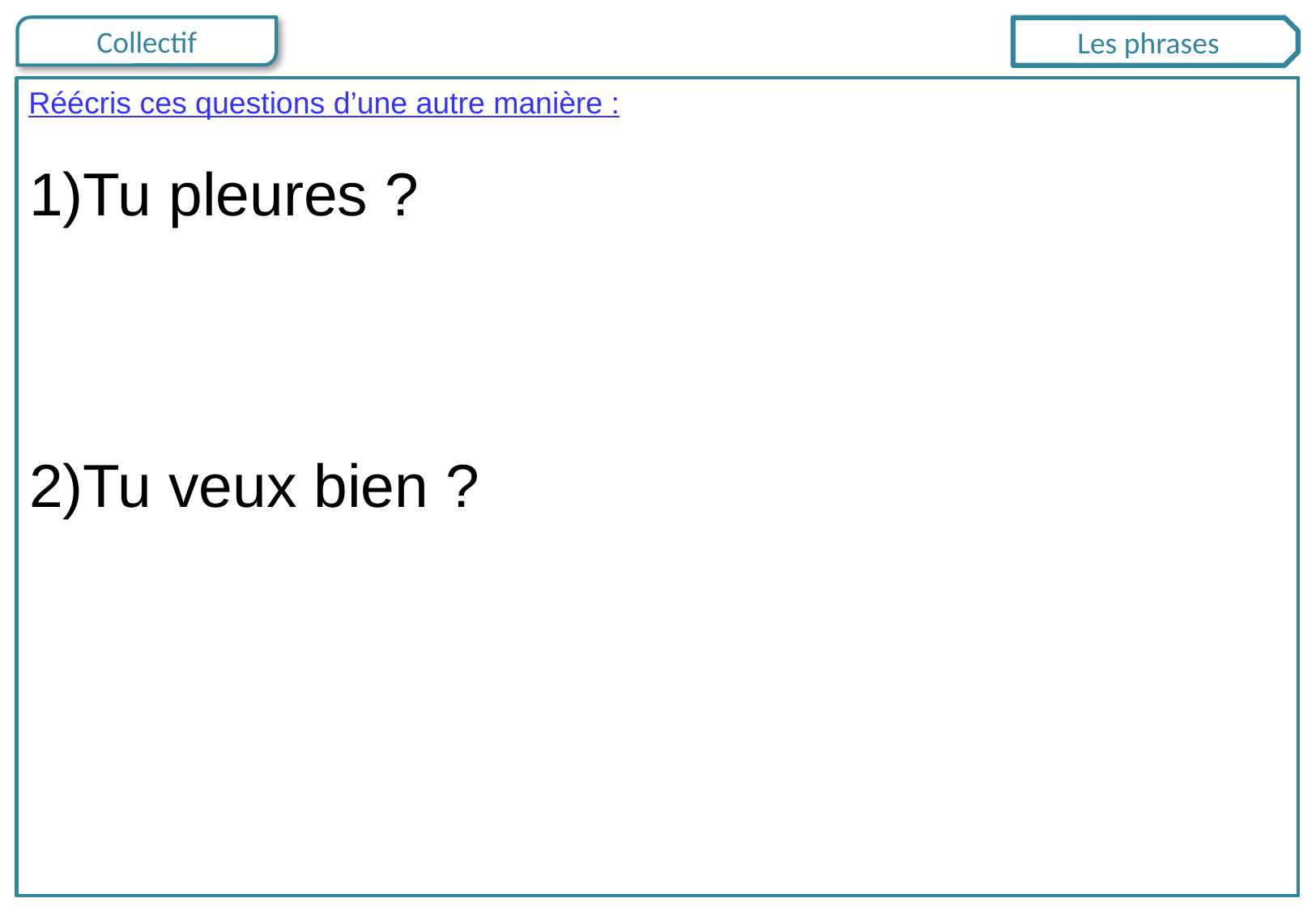

Les phrases
Réécris ces questions d’une autre manière :
Tu pleures ?
Tu veux bien ?